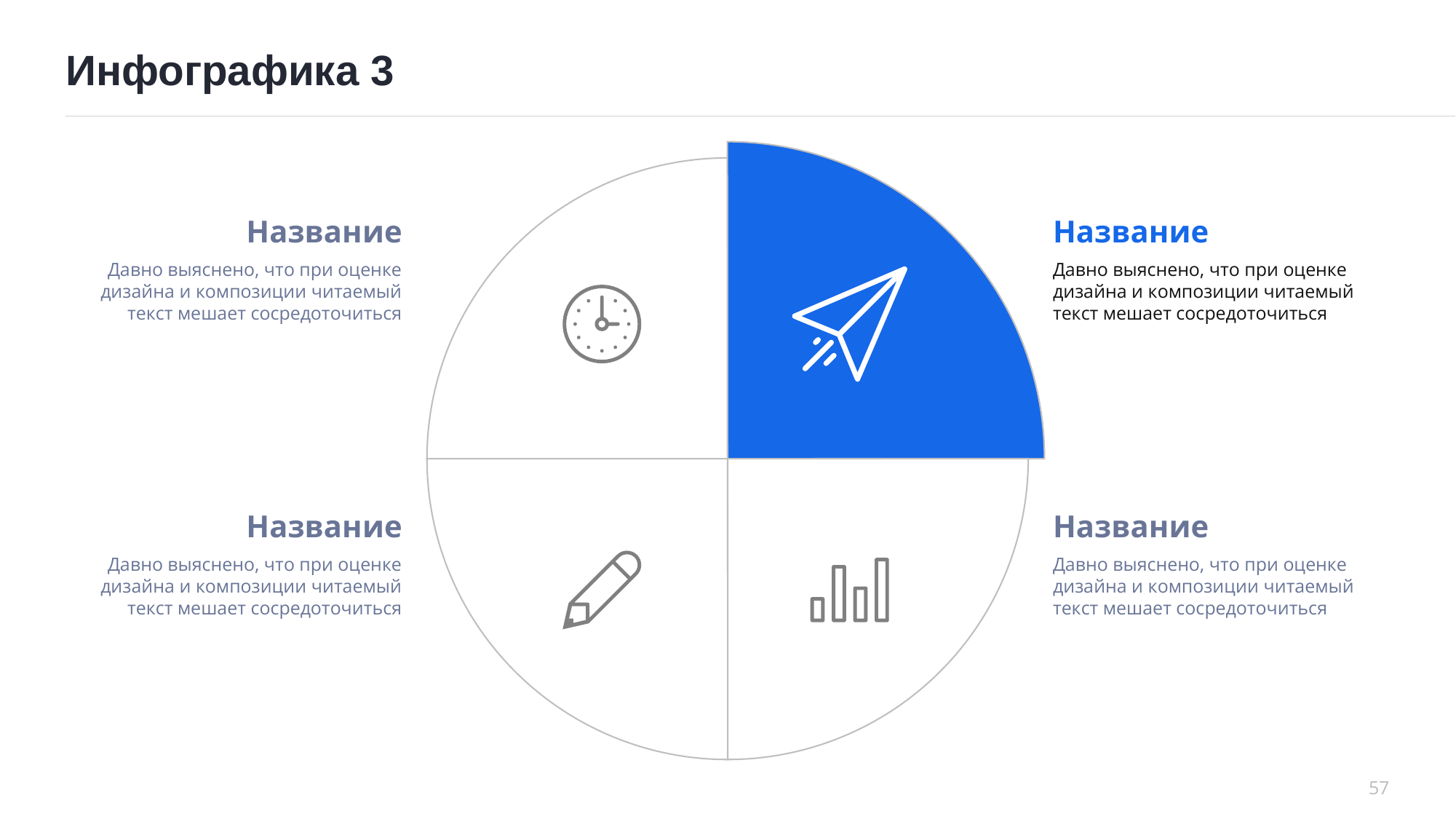

# Инфографика 3

Название
Давно выяснено, что при оценке дизайна и композиции читаемый текст мешает сосредоточиться
Название
Давно выяснено, что при оценке дизайна и композиции читаемый текст мешает сосредоточиться
Название
Давно выяснено, что при оценке дизайна и композиции читаемый текст мешает сосредоточиться
Название
Давно выяснено, что при оценке дизайна и композиции читаемый текст мешает сосредоточиться
57